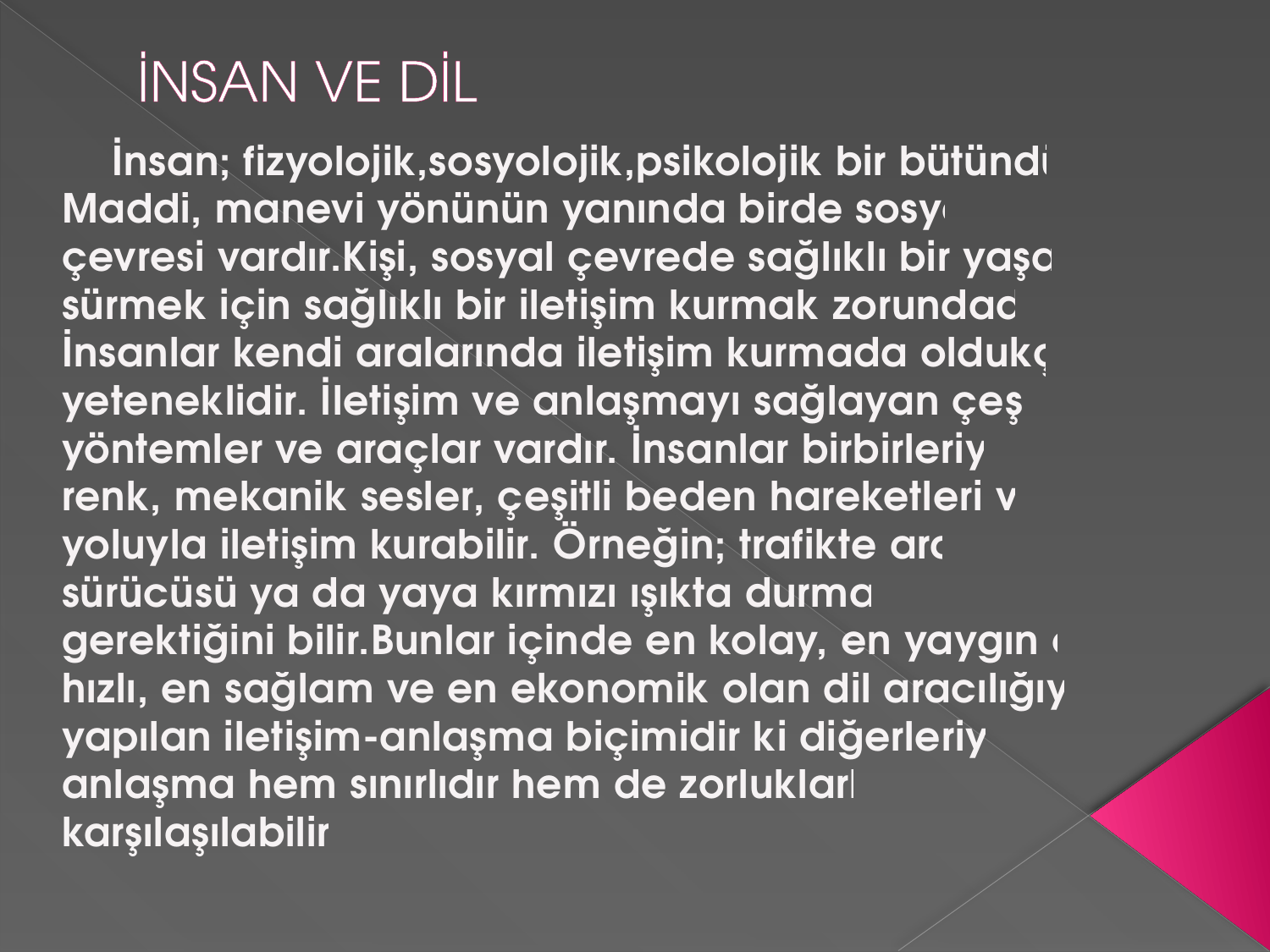

# İNSAN VE DİL
     İnsan; fizyolojik,sosyolojik,psikolojik bir bütündür. Maddi, manevi yönünün yanında birde sosyal çevresi vardır.Kişi, sosyal çevrede sağlıklı bir yaşam sürmek için sağlıklı bir iletişim kurmak zorundadır. İnsanlar kendi aralarında iletişim kurmada oldukça yeteneklidir. İletişim ve anlaşmayı sağlayan çeşitli yöntemler ve araçlar vardır. İnsanlar birbirleriyle renk, mekanik sesler, çeşitli beden hareketleri vb. yoluyla iletişim kurabilir. Örneğin; trafikte araç sürücüsü ya da yaya kırmızı ışıkta durması gerektiğini bilir.Bunlar içinde en kolay, en yaygın en hızlı, en sağlam ve en ekonomik olan dil aracılığıyla yapılan iletişim-anlaşma biçimidir ki diğerleriyle anlaşma hem sınırlıdır hem de zorluklarla karşılaşılabilir.